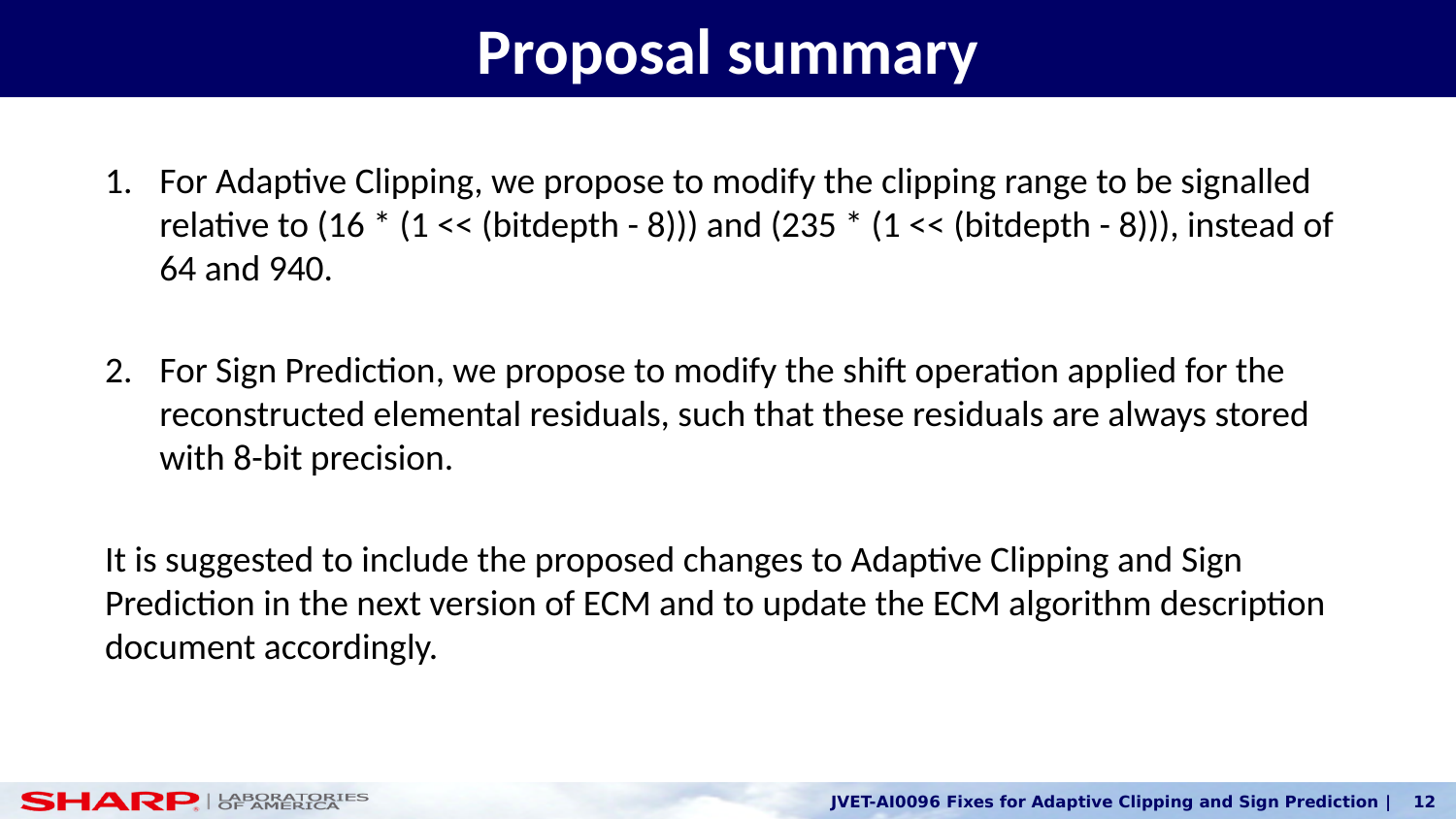

# Proposal summary
For Adaptive Clipping, we propose to modify the clipping range to be signalled relative to (16 * (1 << (bitdepth - 8))) and (235 * (1 << (bitdepth - 8))), instead of 64 and 940.

For Sign Prediction, we propose to modify the shift operation applied for the reconstructed elemental residuals, such that these residuals are always stored with 8-bit precision.

It is suggested to include the proposed changes to Adaptive Clipping and Sign Prediction in the next version of ECM and to update the ECM algorithm description document accordingly.